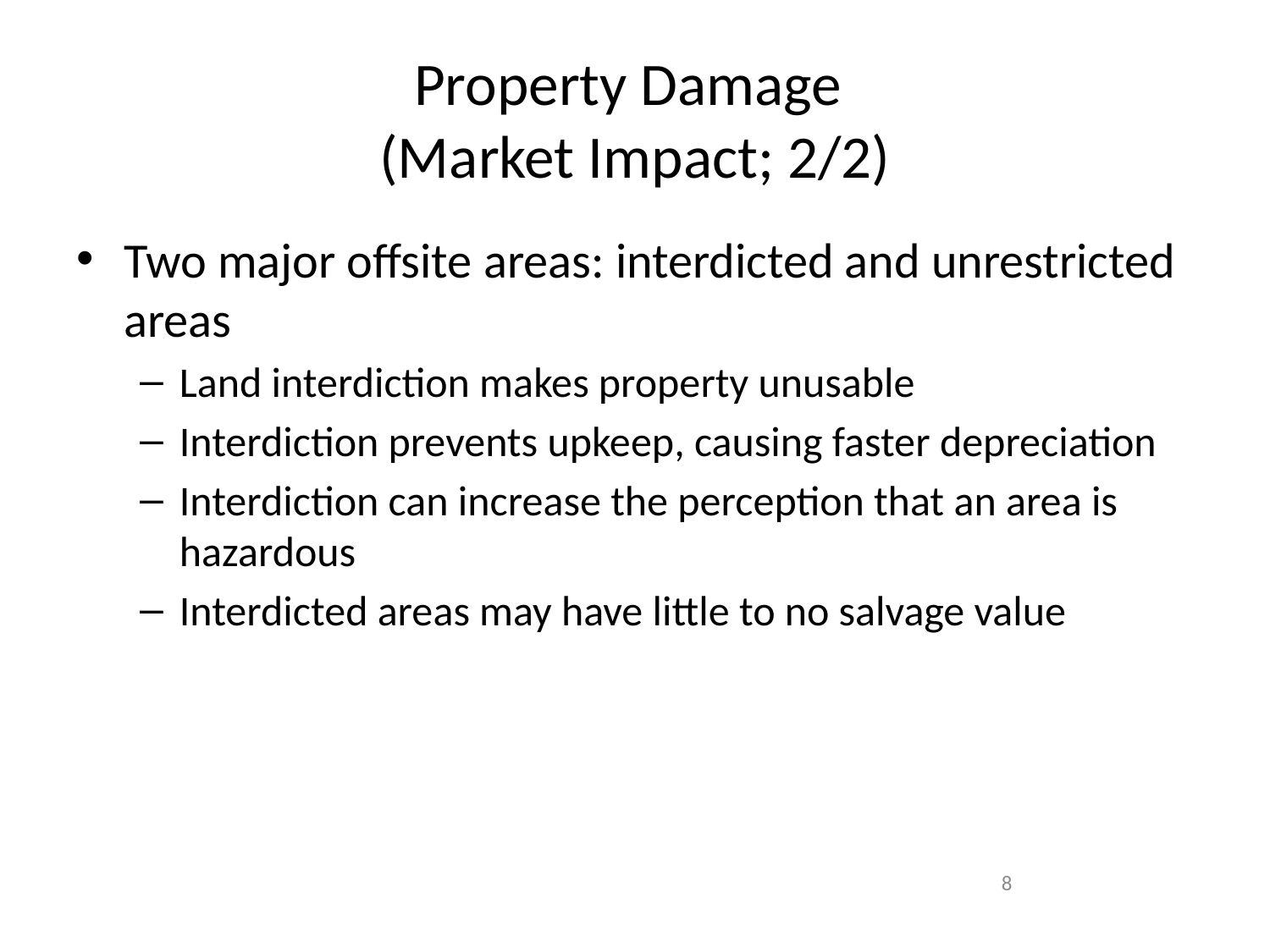

# Property Damage (Market Impact; 2/2)
Two major offsite areas: interdicted and unrestricted areas
Land interdiction makes property unusable
Interdiction prevents upkeep, causing faster depreciation
Interdiction can increase the perception that an area is hazardous
Interdicted areas may have little to no salvage value

8